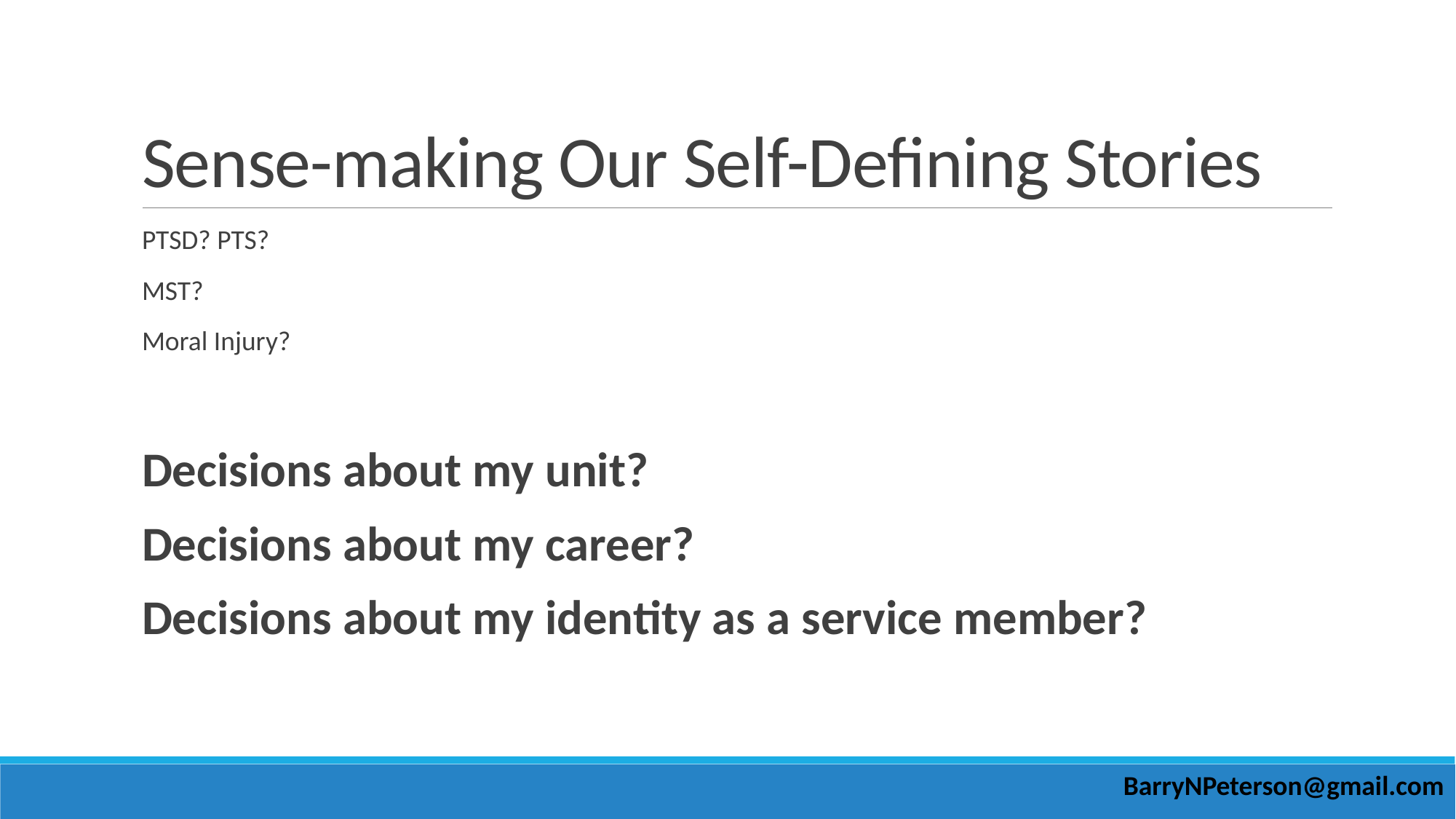

# Sense-making Our Self-Defining Stories
PTSD? PTS?
MST?
Moral Injury?

Decisions about my unit?
Decisions about my career?
Decisions about my identity as a service member?
BarryNPeterson@gmail.com